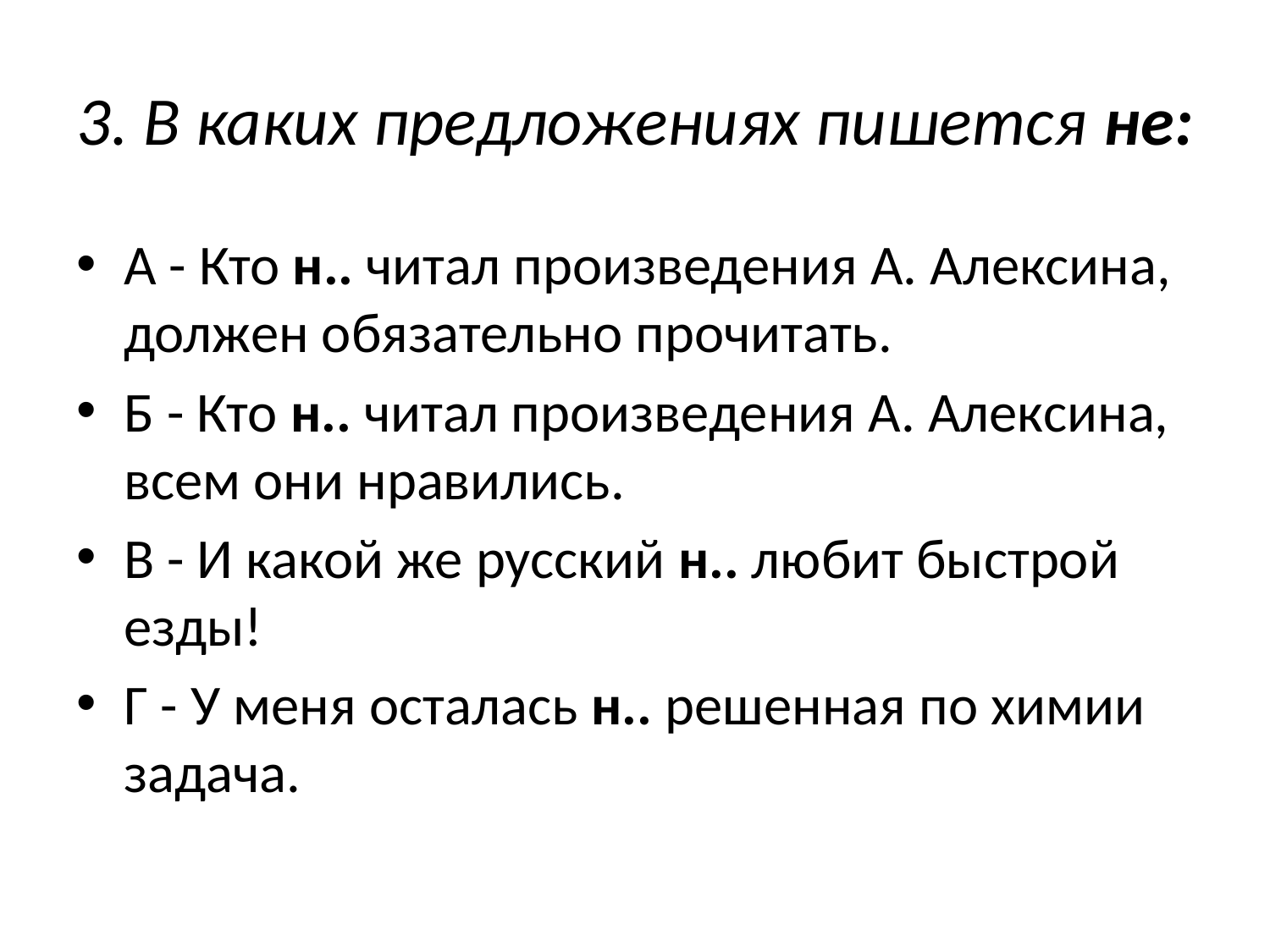

# 3. В каких предложениях пишется не:
А - Кто н.. читал произведения А. Алексина, должен обязательно прочитать.
Б - Кто н.. читал произведения А. Алексина, всем они нравились.
В - И какой же русский н.. любит быстрой езды!
Г - У меня осталась н.. решенная по химии задача.